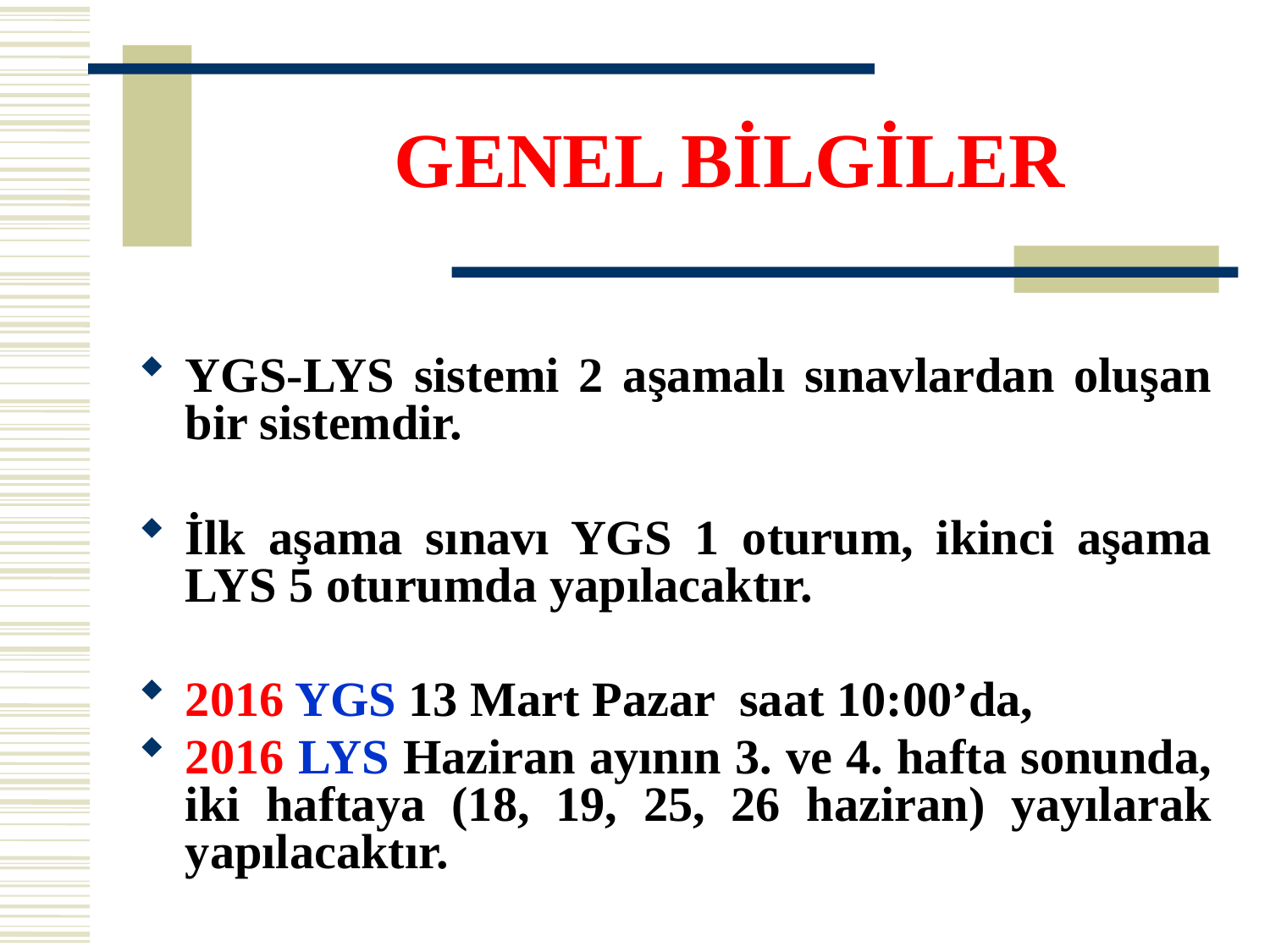

# GENEL BİLGİLER

YGS-LYS sistemi 2 aşamalı sınavlardan oluşan bir sistemdir.

İlk aşama sınavı YGS 1 oturum, ikinci aşama LYS 5 oturumda yapılacaktır.

2016 YGS 13 Mart Pazar  saat 10:00’da,
2016 LYS Haziran ayının 3. ve 4. hafta sonunda, iki haftaya (18, 19, 25, 26 haziran) yayılarak yapılacaktır.